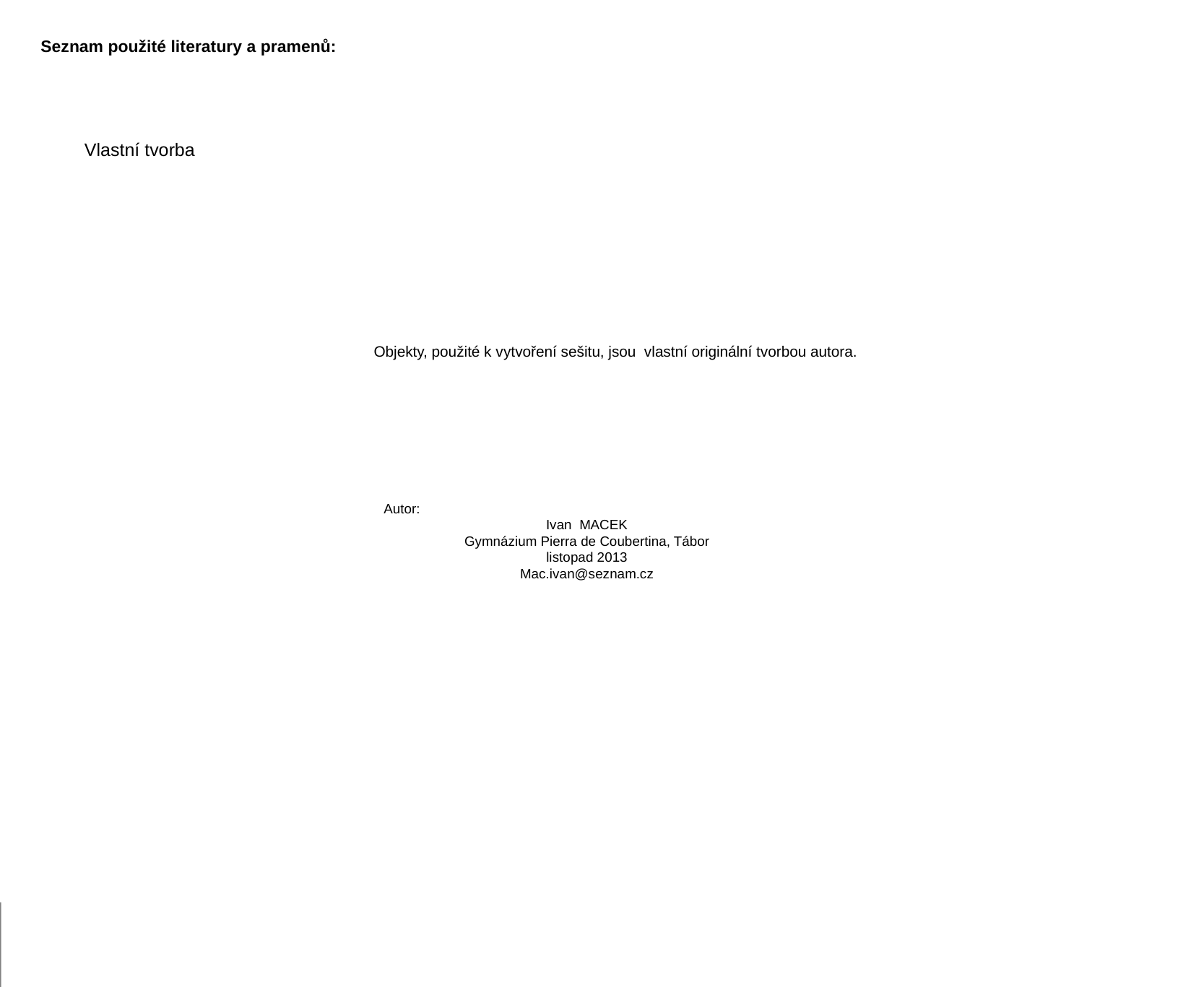

Seznam použité literatury a pramenů:

Vlastní tvorba

Objekty, použité k vytvoření sešitu, jsou  vlastní originální tvorbou autora.
Autor:
Ivan  MACEK
Gymnázium Pierra de Coubertina, Tábor
listopad 2013
Mac.ivan@seznam.cz